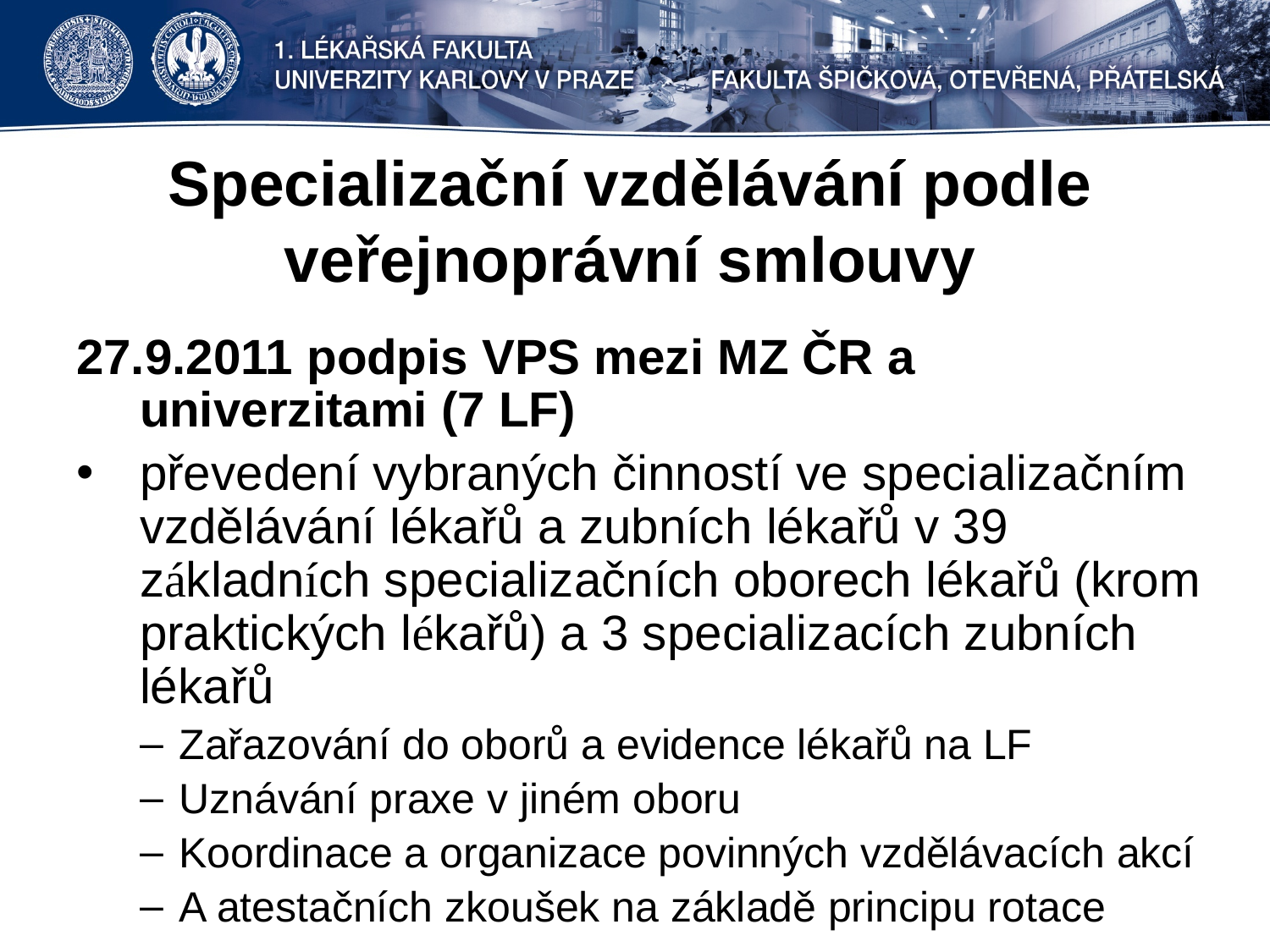

Specializační vzdělávání podle veřejnoprávní smlouvy

27.9.2011 podpis VPS mezi MZ ČR a univerzitami (7 LF)
převedení vybraných činností ve specializačním vzdělávání lékařů a zubních lékařů v 39 základních specializačních oborech lékařů (krom praktických lékařů) a 3 specializacích zubních lékařů
Zařazování do oborů a evidence lékařů na LF
Uznávání praxe v jiném oboru
Koordinace a organizace povinných vzdělávacích akcí
A atestačních zkoušek na základě principu rotace